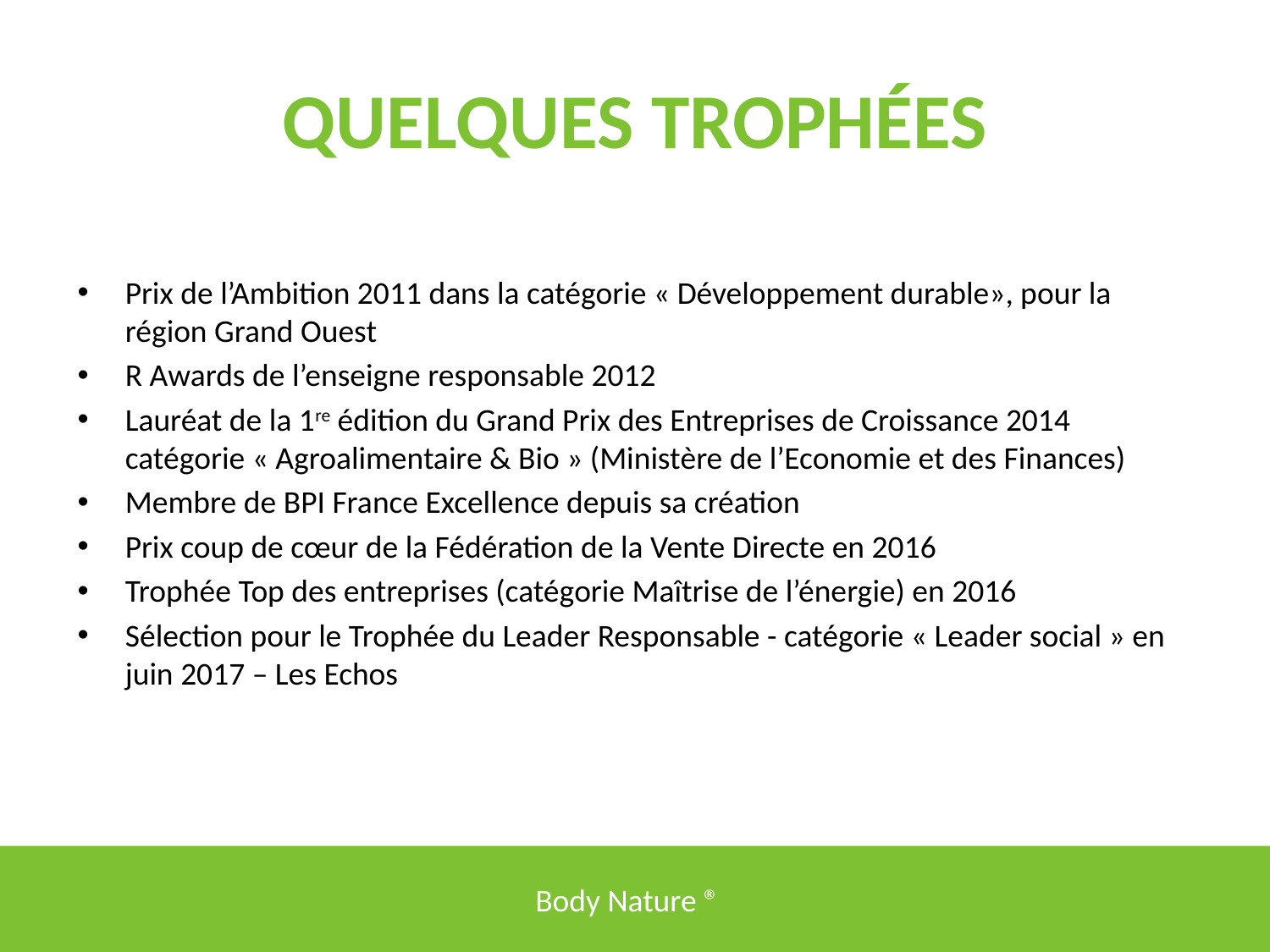

# QUELQUES TROPHÉES
Prix de l’Ambition 2011 dans la catégorie « Développement durable», pour la région Grand Ouest
R Awards de l’enseigne responsable 2012
Lauréat de la 1re édition du Grand Prix des Entreprises de Croissance 2014 catégorie « Agroalimentaire & Bio » (Ministère de l’Economie et des Finances)
Membre de BPI France Excellence depuis sa création
Prix coup de cœur de la Fédération de la Vente Directe en 2016
Trophée Top des entreprises (catégorie Maîtrise de l’énergie) en 2016
Sélection pour le Trophée du Leader Responsable - catégorie « Leader social » en juin 2017 – Les Echos